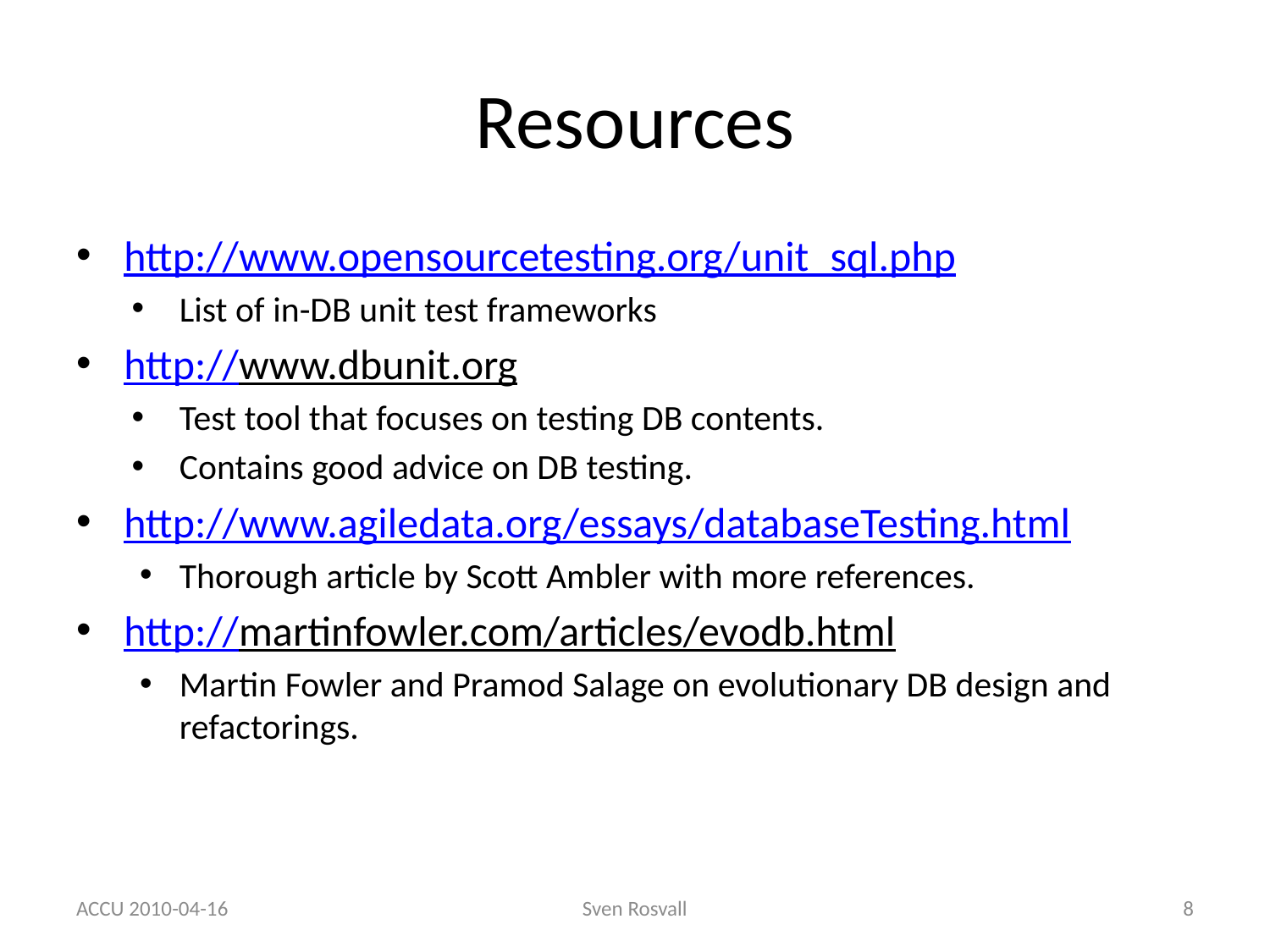

# Resources
http://www.opensourcetesting.org/unit_sql.php
List of in-DB unit test frameworks
http://www.dbunit.org
Test tool that focuses on testing DB contents.
Contains good advice on DB testing.
http://www.agiledata.org/essays/databaseTesting.html
Thorough article by Scott Ambler with more references.
http://martinfowler.com/articles/evodb.html
Martin Fowler and Pramod Salage on evolutionary DB design and refactorings.
ACCU 2010-04-16
Sven Rosvall
8